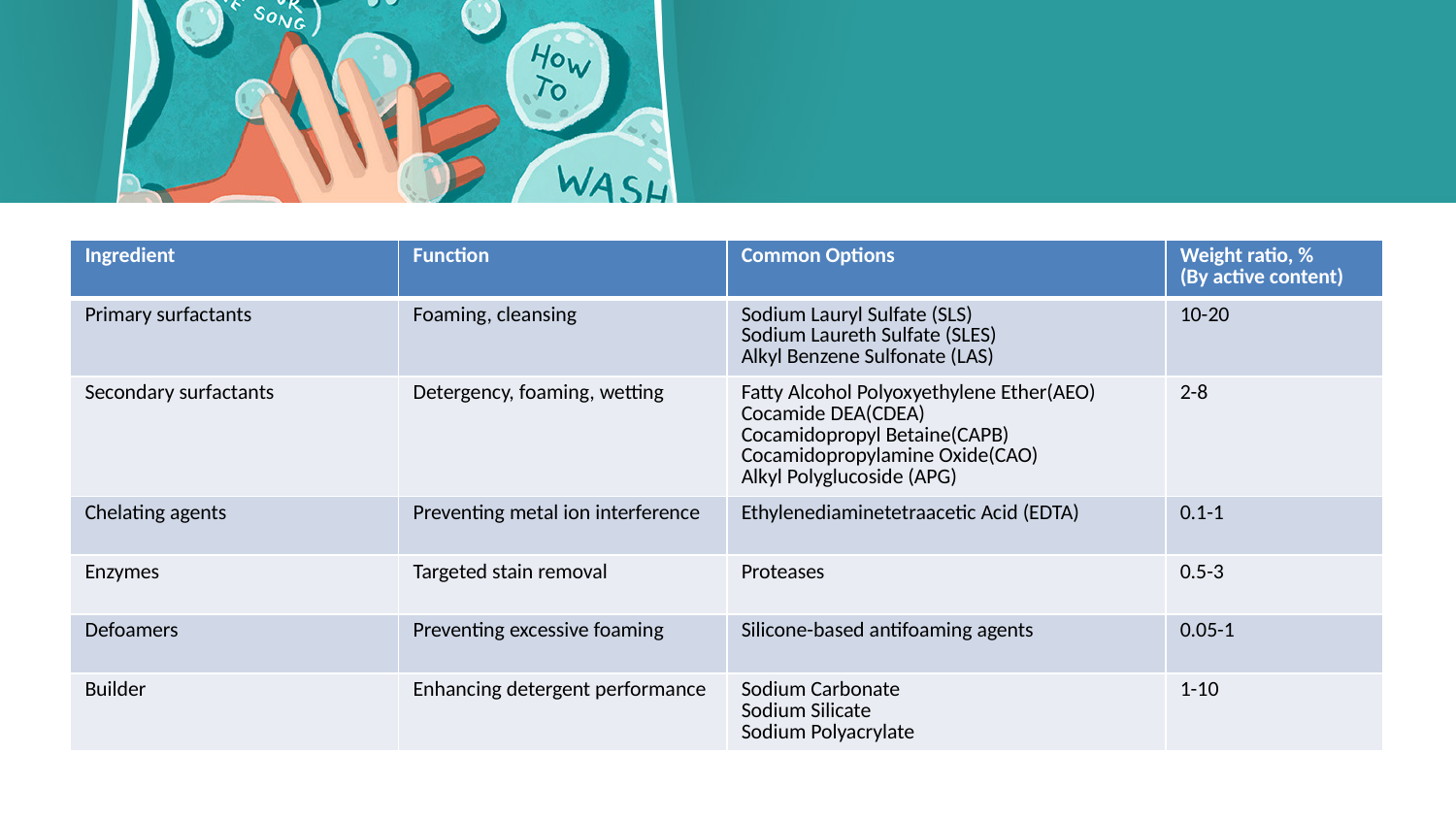

#
| Ingredient | Function | Common Options | Weight ratio, % (By active content) |
| --- | --- | --- | --- |
| Primary surfactants | Foaming, cleansing | Sodium Lauryl Sulfate (SLS) Sodium Laureth Sulfate (SLES) Alkyl Benzene Sulfonate (LAS) | 10-20 |
| Secondary surfactants | Detergency, foaming, wetting | Fatty Alcohol Polyoxyethylene Ether(AEO) Cocamide DEA(CDEA) Cocamidopropyl Betaine(CAPB) Cocamidopropylamine Oxide(CAO) Alkyl Polyglucoside (APG) | 2-8 |
| Chelating agents | Preventing metal ion interference | Ethylenediaminetetraacetic Acid (EDTA) | 0.1-1 |
| Enzymes | Targeted stain removal | Proteases | 0.5-3 |
| Defoamers | Preventing excessive foaming | Silicone-based antifoaming agents | 0.05-1 |
| Builder | Enhancing detergent performance | Sodium Carbonate Sodium Silicate Sodium Polyacrylate | 1-10 |